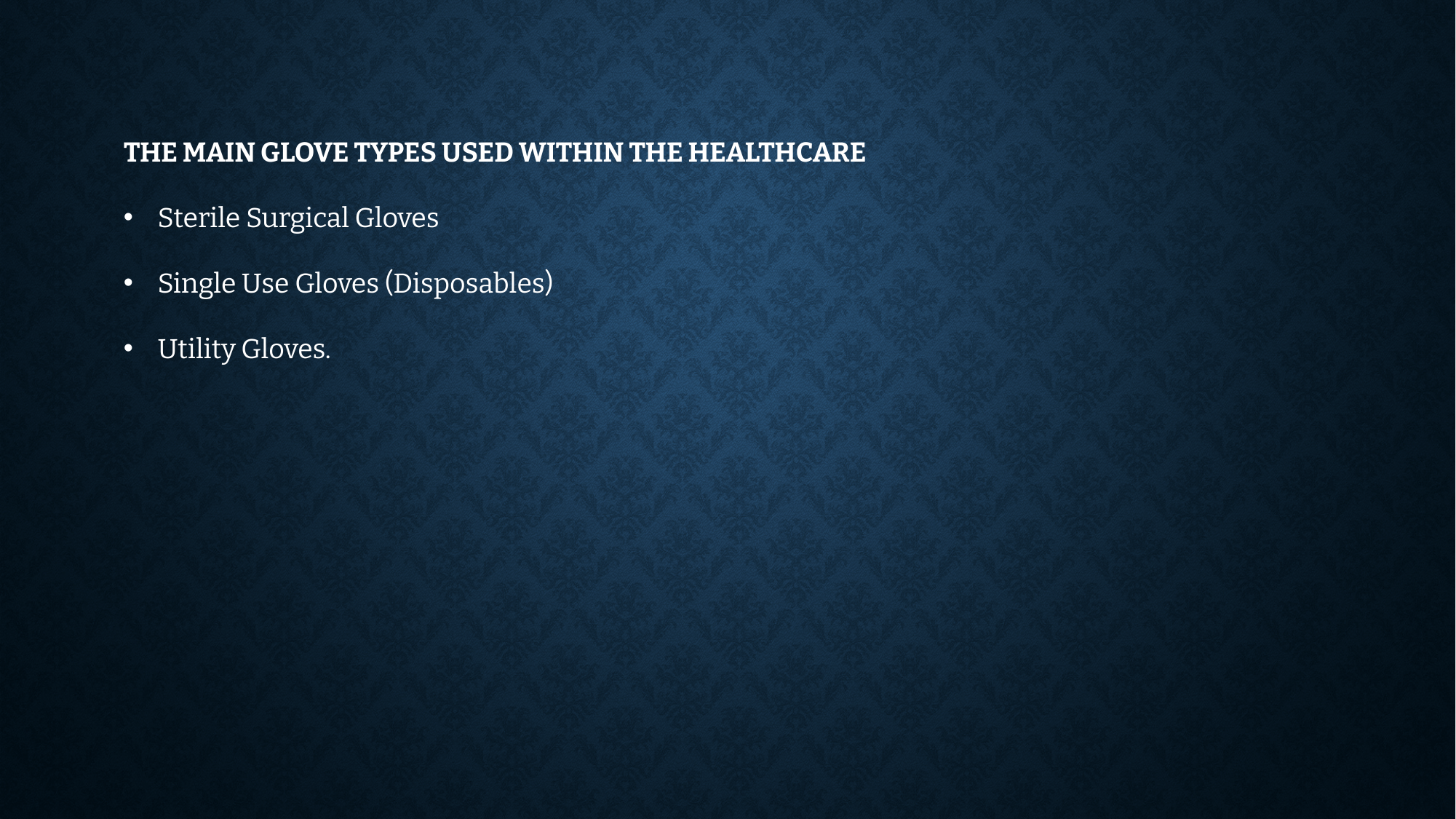

THE MAIN GLOVE TYPES USED WITHIN THE HEALTHCARE

Sterile Surgical Gloves

Single Use Gloves (Disposables)

Utility Gloves.